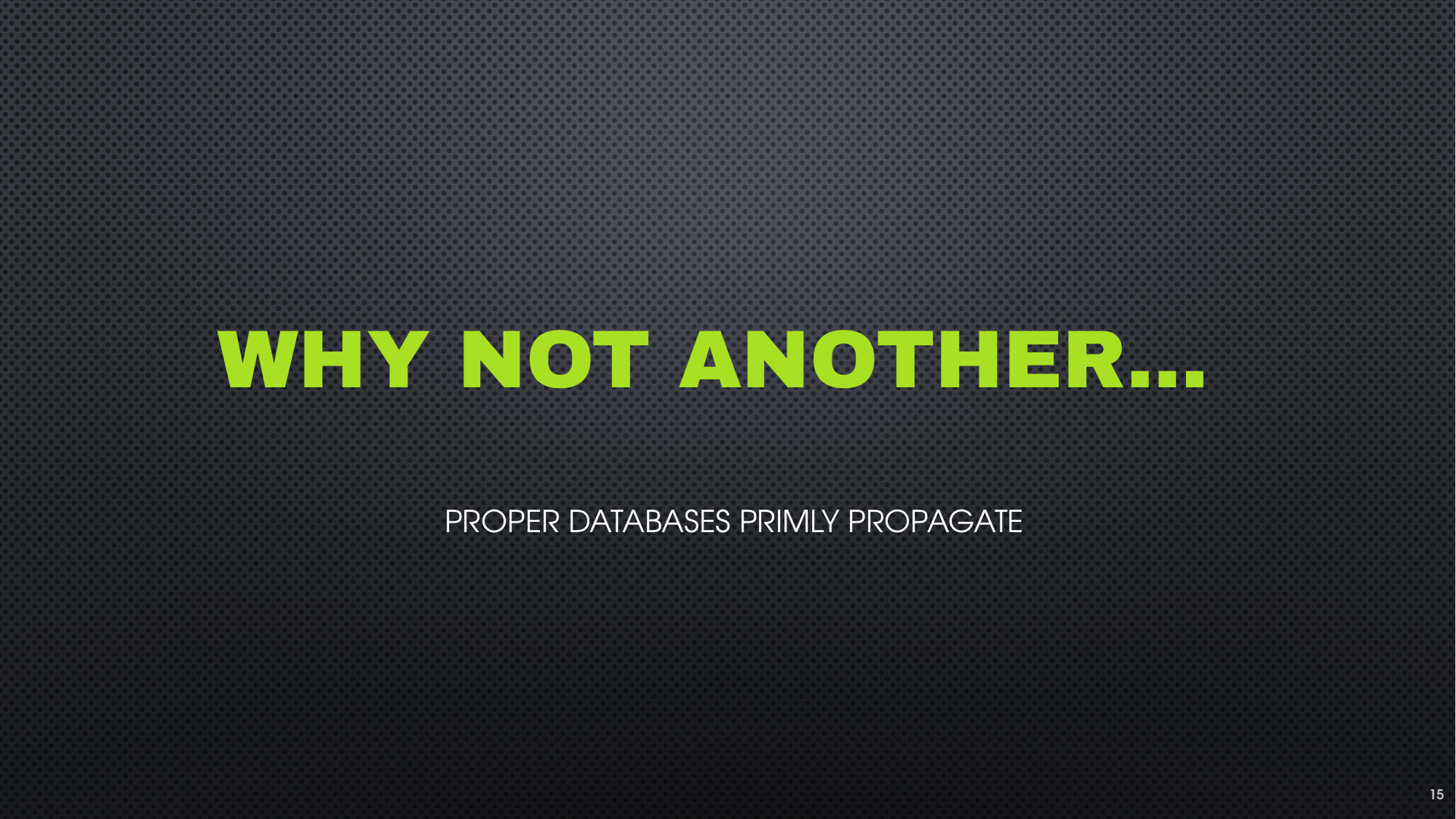

# Why Not another…
Proper Databases primly propagate
15